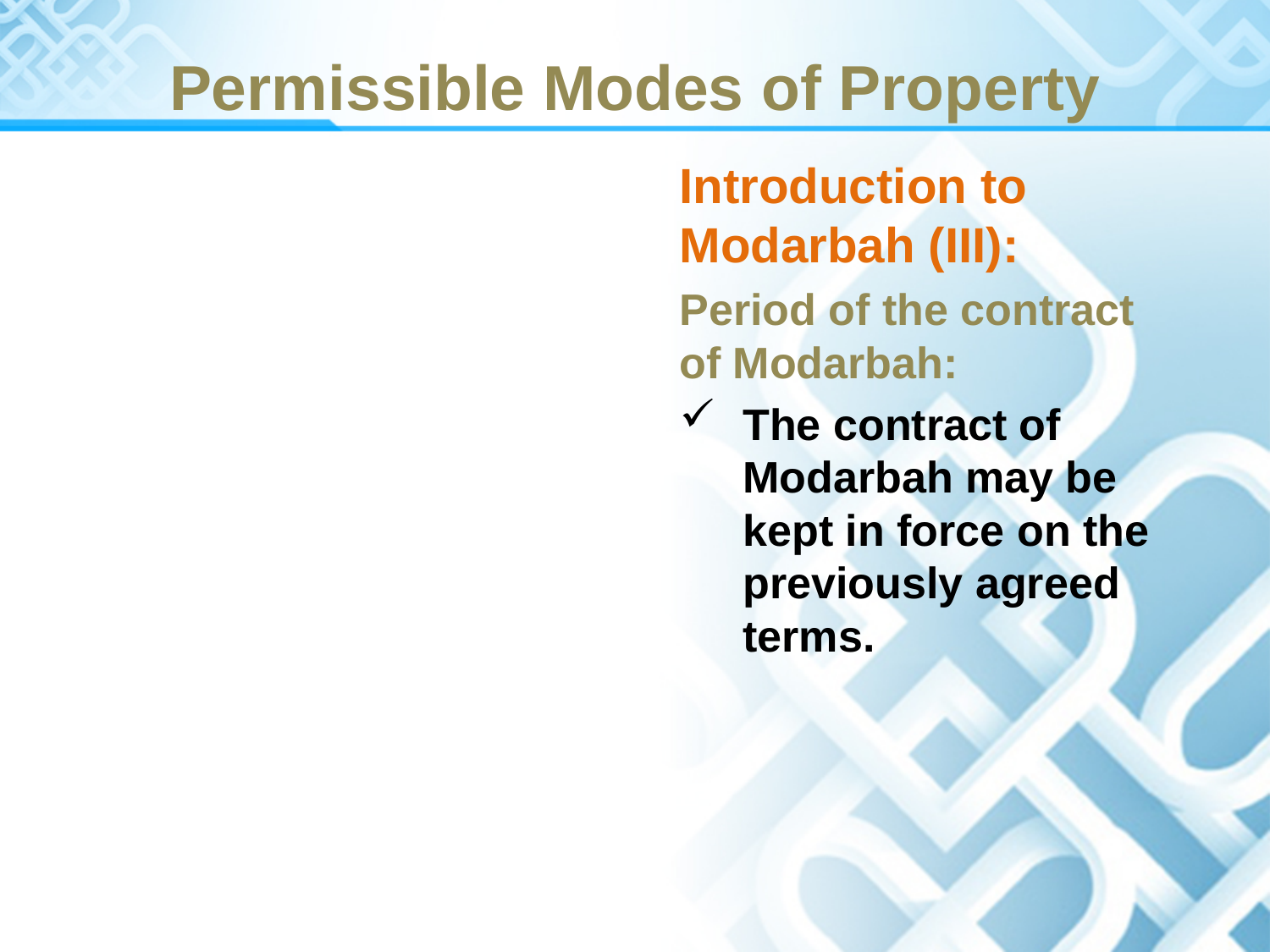

Permissible Modes of Property
Introduction to Modarbah (III):
Period of the contract  of Modarbah:
The contract of Modarbah may be kept in force on the previously agreed terms.